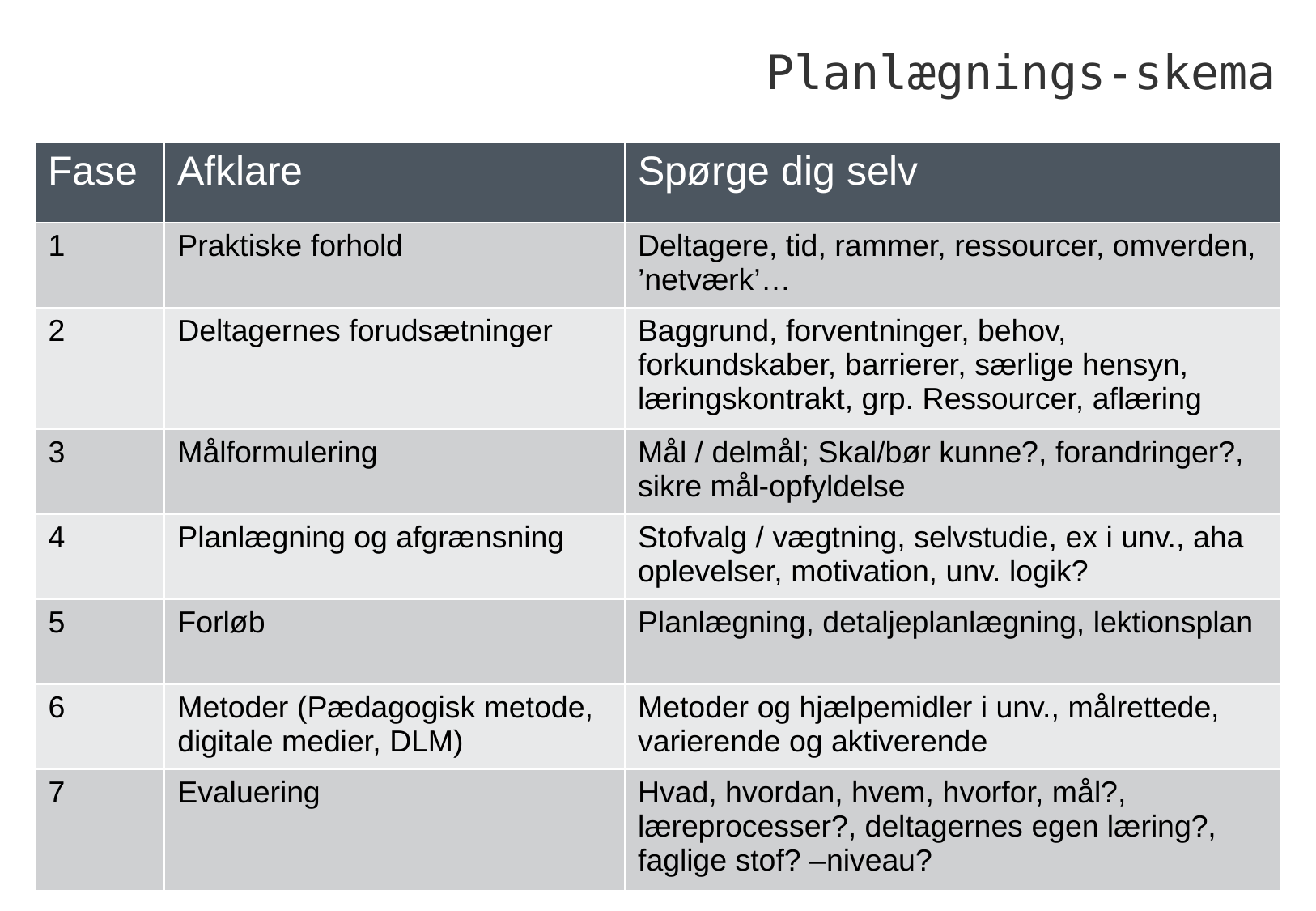

Planlægnings-skema
| Fase | Afklare | Spørge dig selv |
| --- | --- | --- |
| 1 | Praktiske forhold | Deltagere, tid, rammer, ressourcer, omverden, ’netværk’… |
| 2 | Deltagernes forudsætninger | Baggrund, forventninger, behov, forkundskaber, barrierer, særlige hensyn, læringskontrakt, grp. Ressourcer, aflæring |
| 3 | Målformulering | Mål / delmål; Skal/bør kunne?, forandringer?, sikre mål-opfyldelse |
| 4 | Planlægning og afgrænsning | Stofvalg / vægtning, selvstudie, ex i unv., aha oplevelser, motivation, unv. logik? |
| 5 | Forløb | Planlægning, detaljeplanlægning, lektionsplan |
| 6 | Metoder (Pædagogisk metode, digitale medier, DLM) | Metoder og hjælpemidler i unv., målrettede, varierende og aktiverende |
| 7 | Evaluering | Hvad, hvordan, hvem, hvorfor, mål?, læreprocesser?, deltagernes egen læring?, faglige stof? –niveau? |